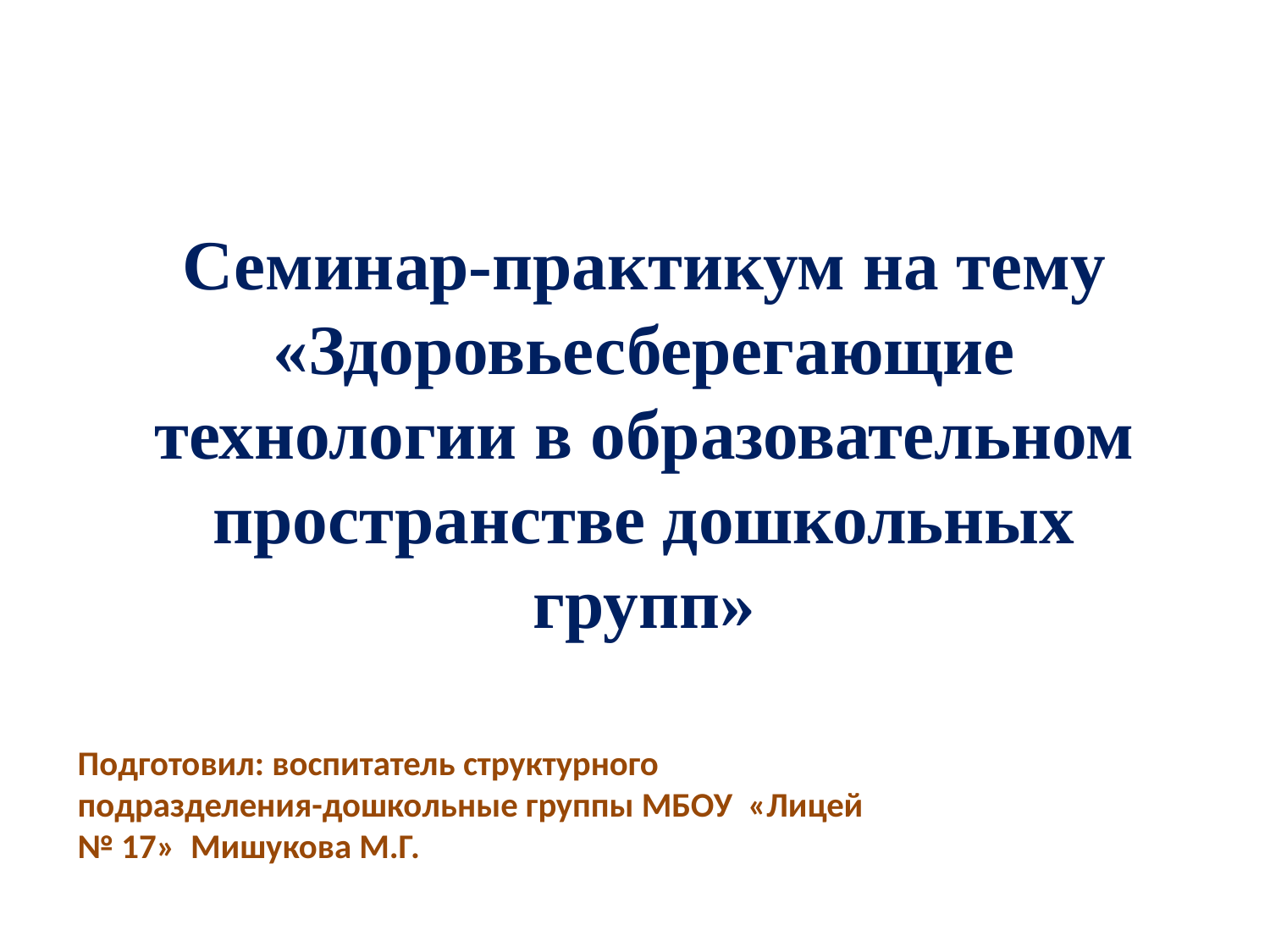

# Семинар-практикум на тему «Здоровьесберегающие технологии в образовательном пространстве дошкольных групп»

Подготовил: воспитатель структурного подразделения-дошкольные группы МБОУ  «Лицей № 17»  Мишукова М.Г.